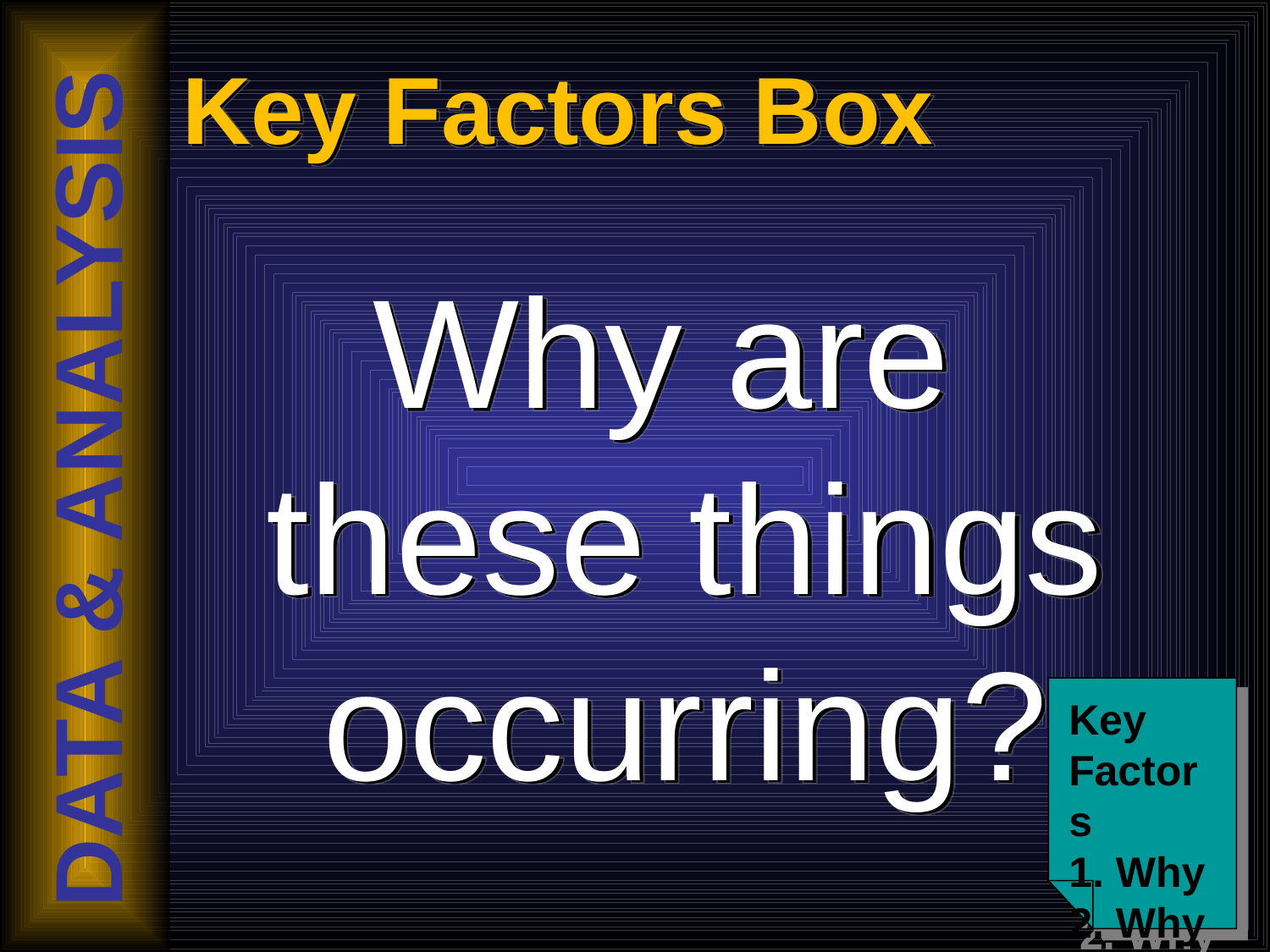

Key Factors Box

Why are these things occurring?
DATA & ANALYSIS
Key Factors
1. Why
2. Why